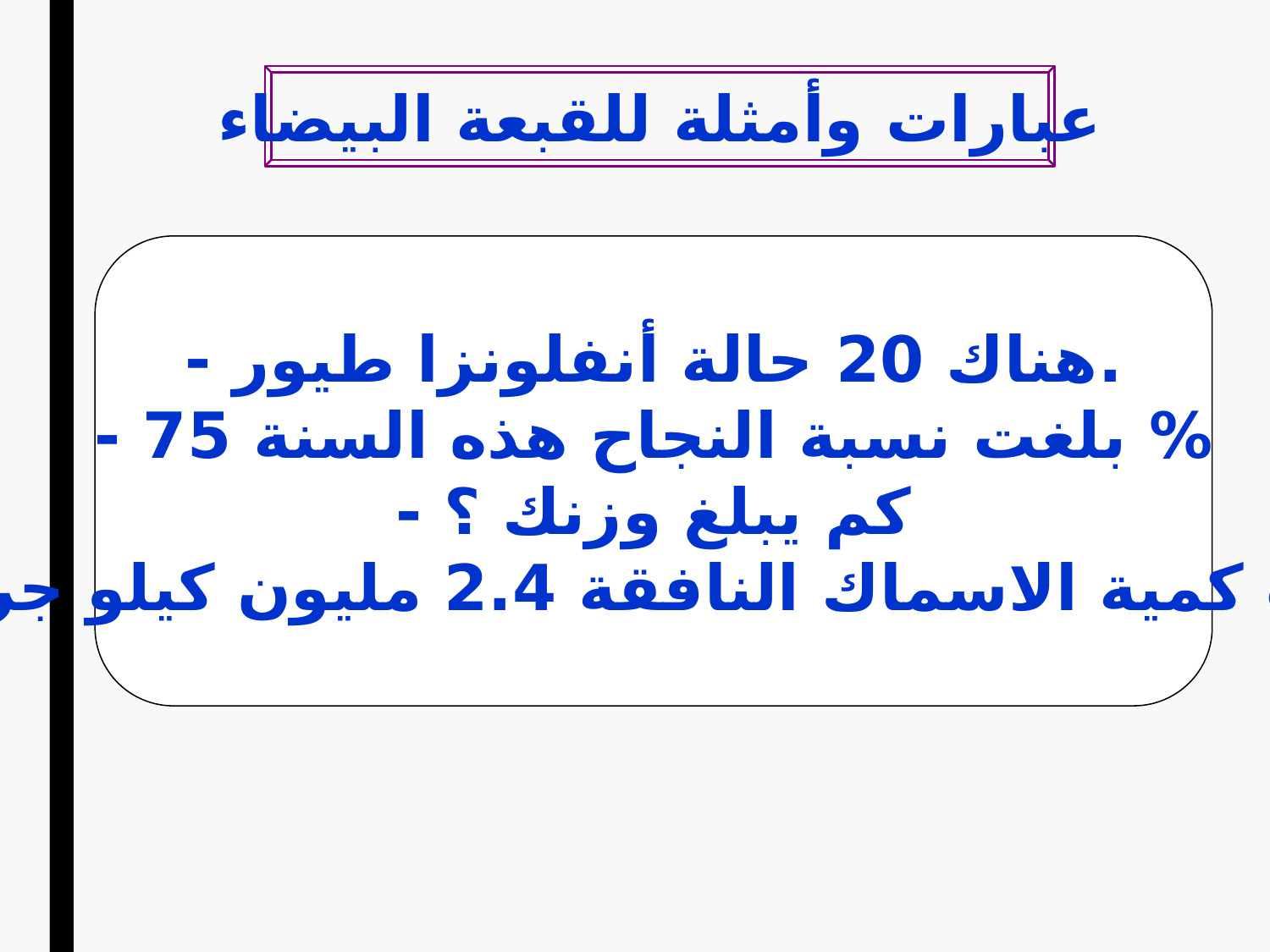

عبارات وأمثلة للقبعة البيضاء

- هناك 20 حالة أنفلونزا طيور.
- بلغت نسبة النجاح هذه السنة 75 %
- كم يبلغ وزنك ؟
- قدرت كمية الاسماك النافقة 2.4 مليون كيلو جرام